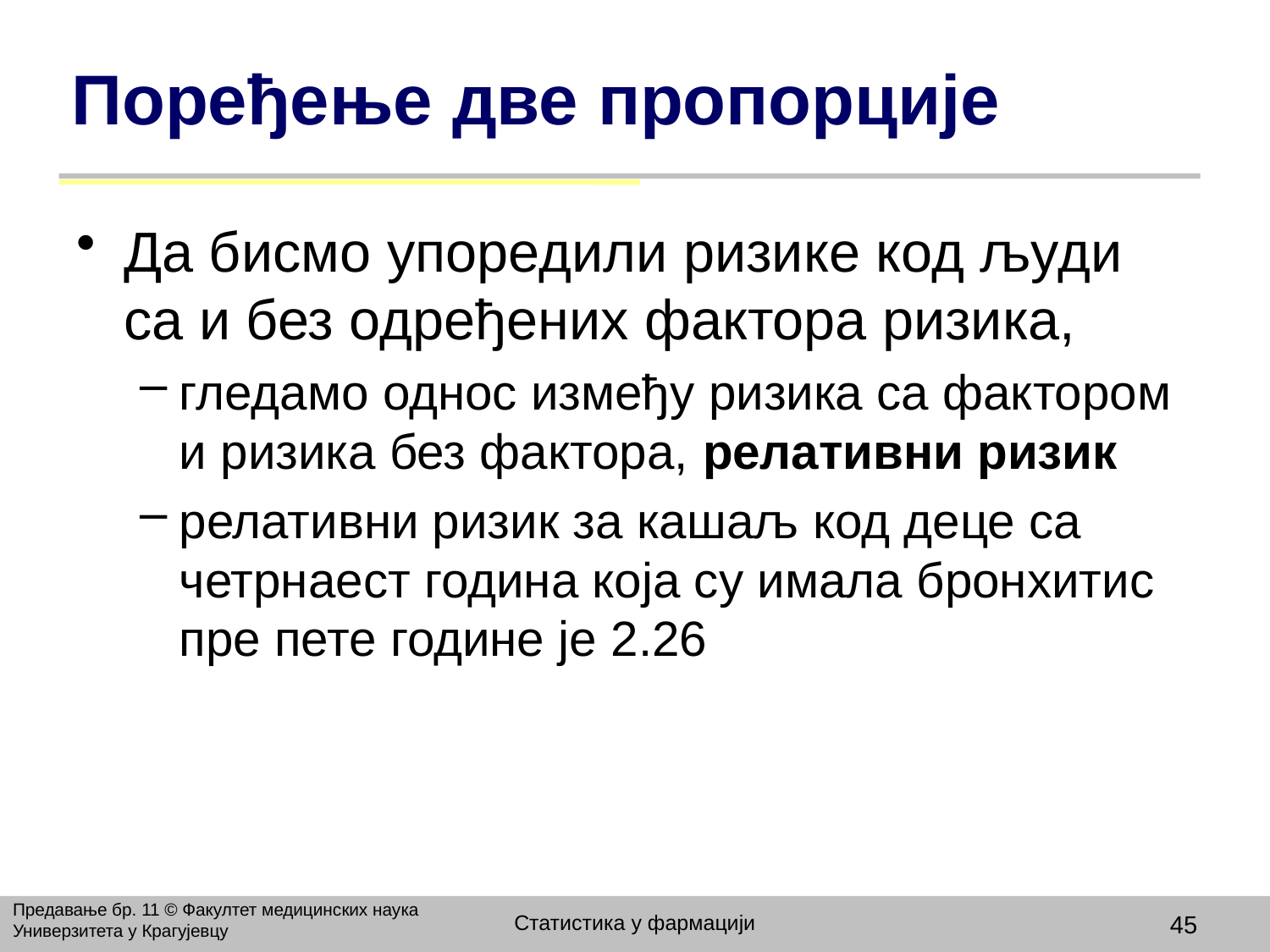

# Поређење две пропорције
Да бисмо упоредили ризике код људи са и без одређених фактора ризика,
гледамо однос између ризика са фактором и ризика без фактора, релативни ризик
релативни ризик за кашаљ код деце са четрнаест година која су имала бронхитис пре пете године је 2.26

Предавање бр. 11 © Факултет медицинских наука Универзитета у Крагујевцу
Статистика у фармацији
45